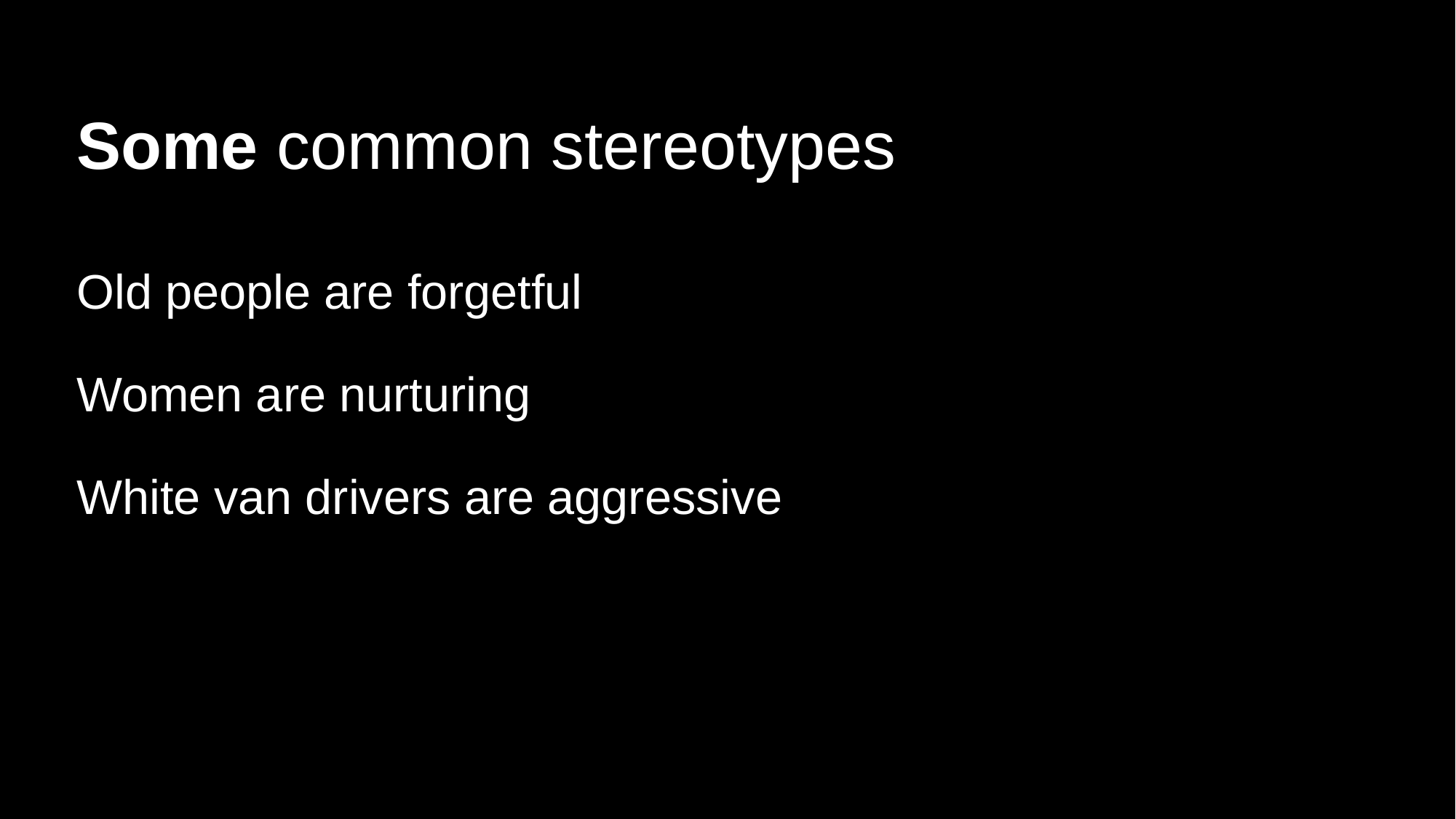

# Some common stereotypes
Old people are forgetful
Women are nurturing
White van drivers are aggressive